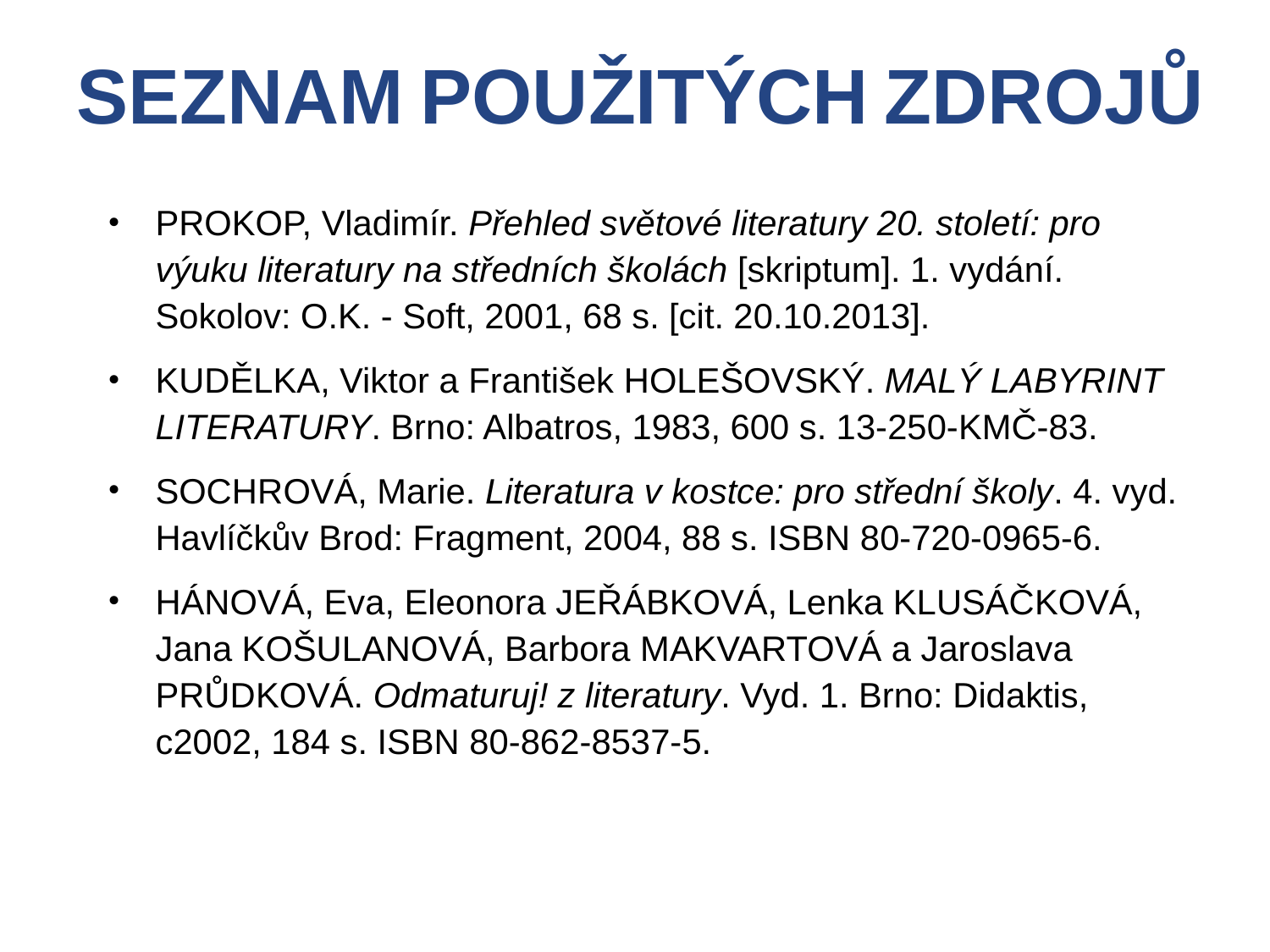

SEZNAM POUŽITÝCH ZDROJŮ
PROKOP, Vladimír. Přehled světové literatury 20. století: pro výuku literatury na středních školách [skriptum]. 1. vydání. Sokolov: O.K. - Soft, 2001, 68 s. [cit. 20.10.2013].
KUDĚLKA, Viktor a František HOLEŠOVSKÝ. MALÝ LABYRINT LITERATURY. Brno: Albatros, 1983, 600 s. 13-250-KMČ-83.
SOCHROVÁ, Marie. Literatura v kostce: pro střední školy. 4. vyd. Havlíčkův Brod: Fragment, 2004, 88 s. ISBN 80-720-0965-6.
HÁNOVÁ, Eva, Eleonora JEŘÁBKOVÁ, Lenka KLUSÁČKOVÁ, Jana KOŠULANOVÁ, Barbora MAKVARTOVÁ a Jaroslava PRŮDKOVÁ. Odmaturuj! z literatury. Vyd. 1. Brno: Didaktis, c2002, 184 s. ISBN 80-862-8537-5.